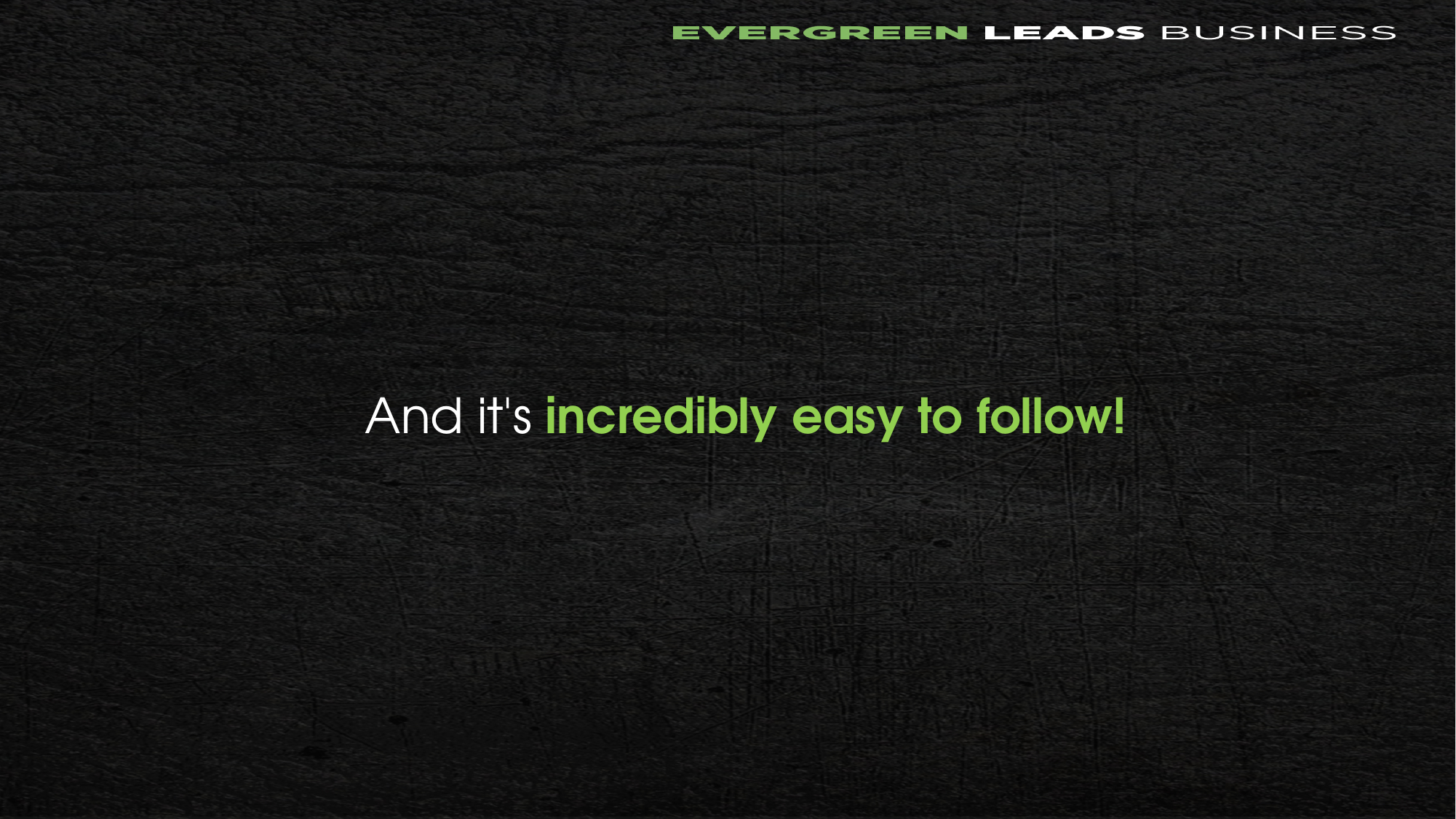

# And it's incredibly easy to follow!